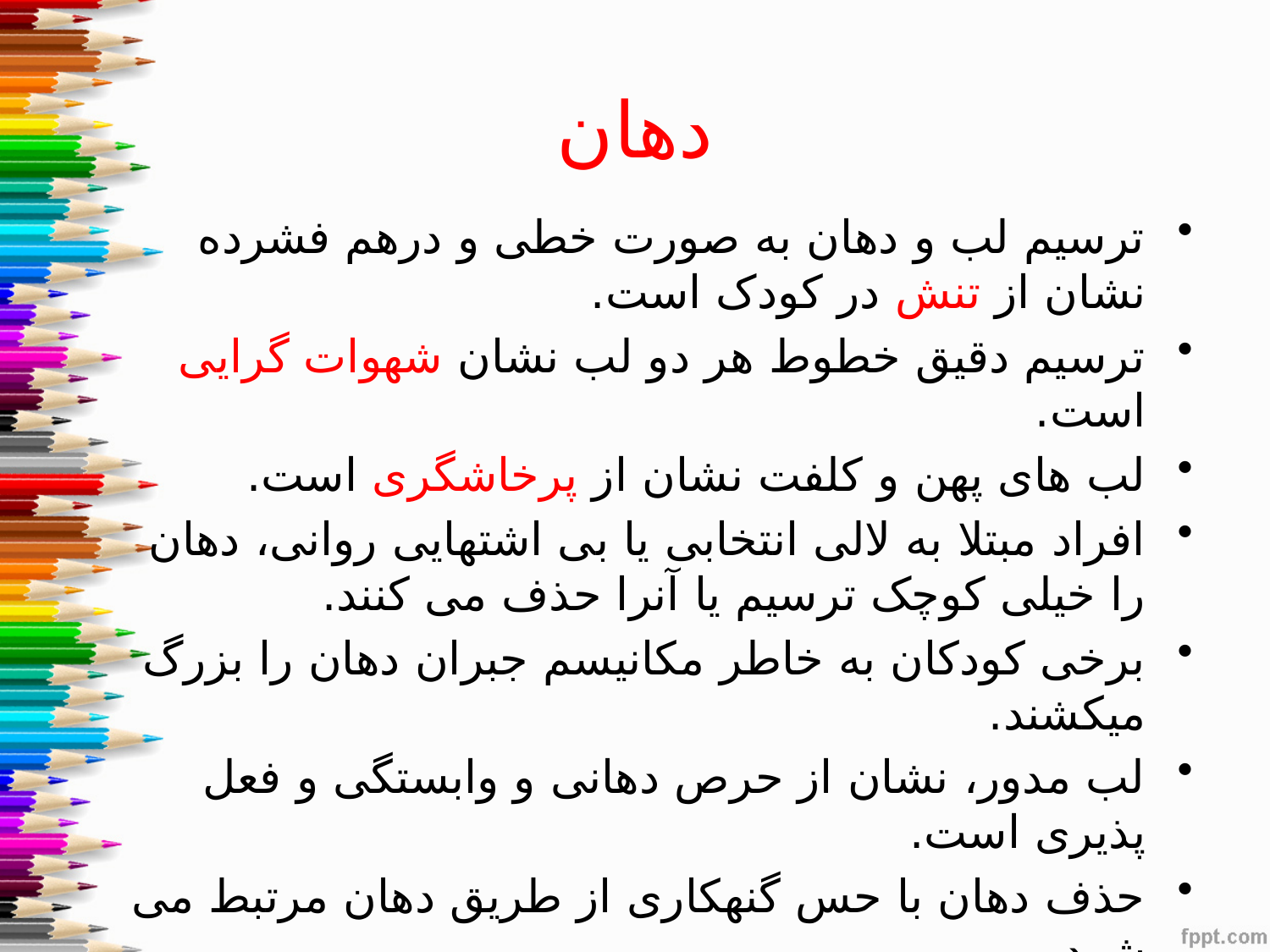

# دهان
ترسیم لب و دهان به صورت خطی و درهم فشرده نشان از تنش در کودک است.
ترسیم دقیق خطوط هر دو لب نشان شهوات گرایی است.
لب های پهن و کلفت نشان از پرخاشگری است.
افراد مبتلا به لالی انتخابی یا بی اشتهایی روانی، دهان را خیلی کوچک ترسیم یا آنرا حذف می کنند.
برخی کودکان به خاطر مکانیسم جبران دهان را بزرگ میکشند.
لب مدور، نشان از حرص دهانی و وابستگی و فعل پذیری است.
حذف دهان با حس گنهکاری از طریق دهان مرتبط می شود.
لب هایی که بسته باشند، نشان دهنده تنش و فشار است.